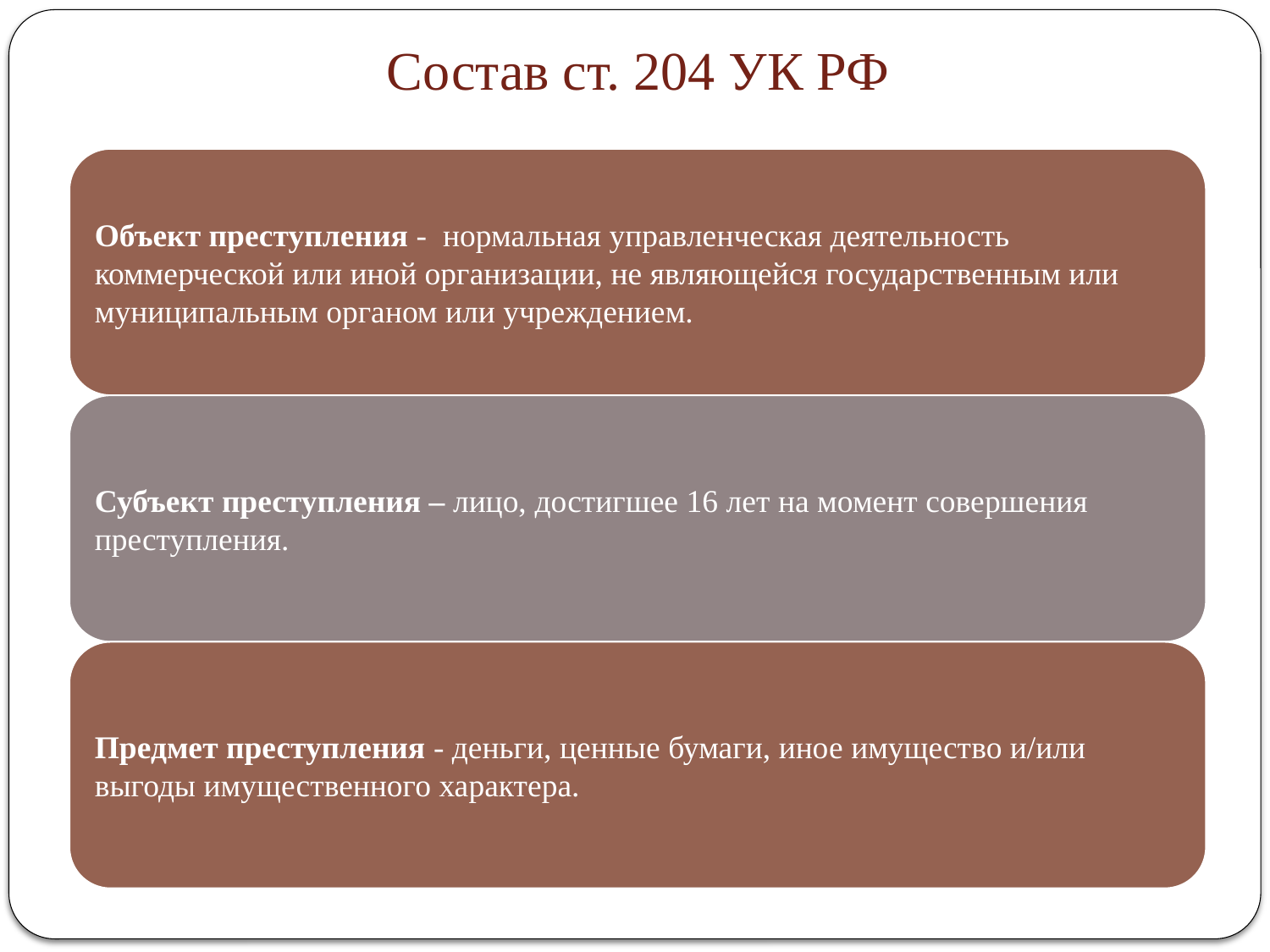

# Состав ст. 204 УК РФ
Объект преступления -  нормальная управленческая деятельность коммерческой или иной организации, не являющейся государственным или муниципальным органом или учреждением.
Субъект преступления – лицо, достигшее 16 лет на момент совершения преступления.
Предмет преступления - деньги, ценные бумаги, иное имущество и/или выгоды имущественного характера.